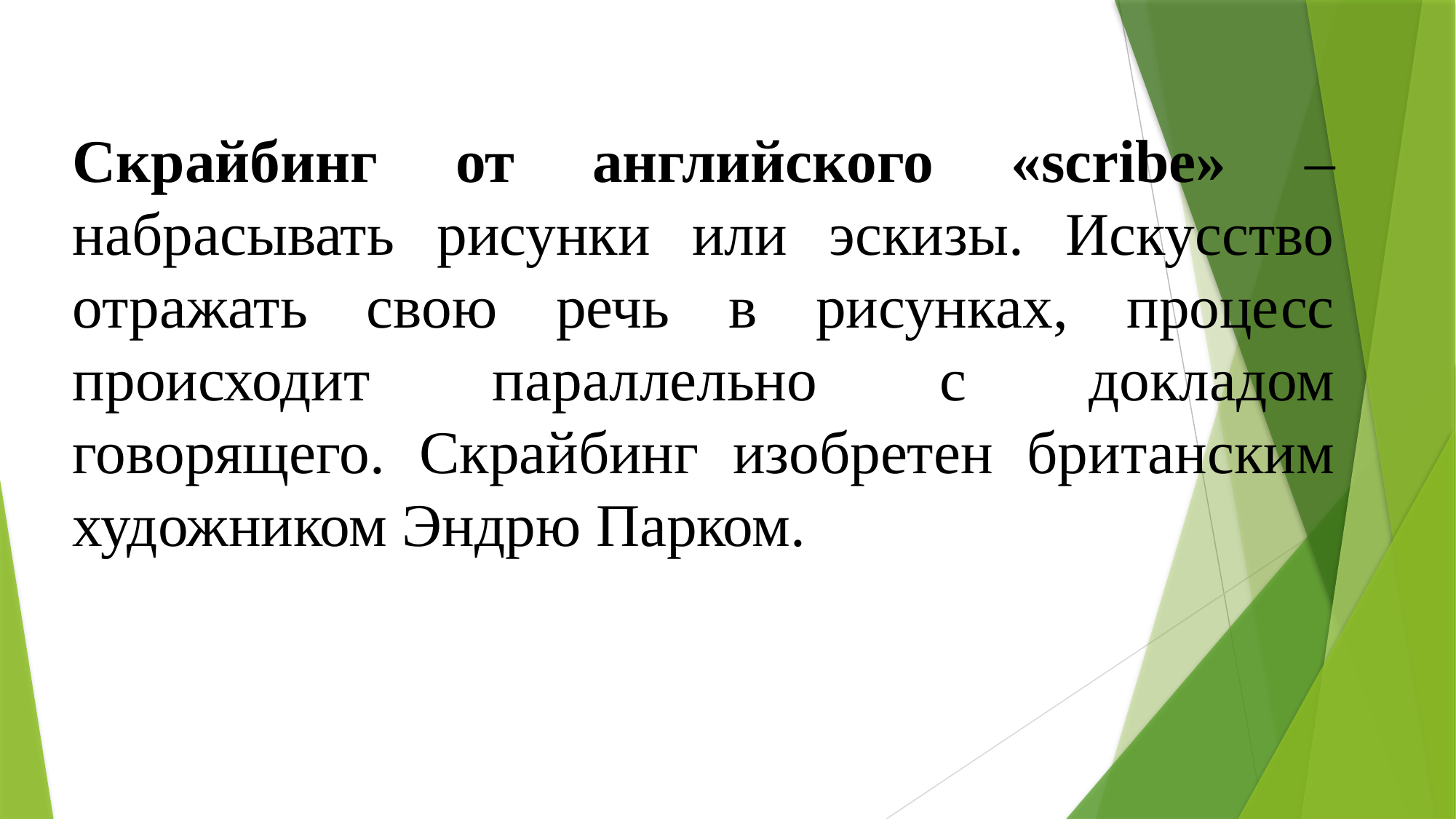

Скрайбинг от английского «scribe» – набрасывать рисунки или эскизы. Искусство отражать свою речь в рисунках, процесс происходит параллельно с докладом говорящего. Скрайбинг изобретен британским художником Эндрю Парком.